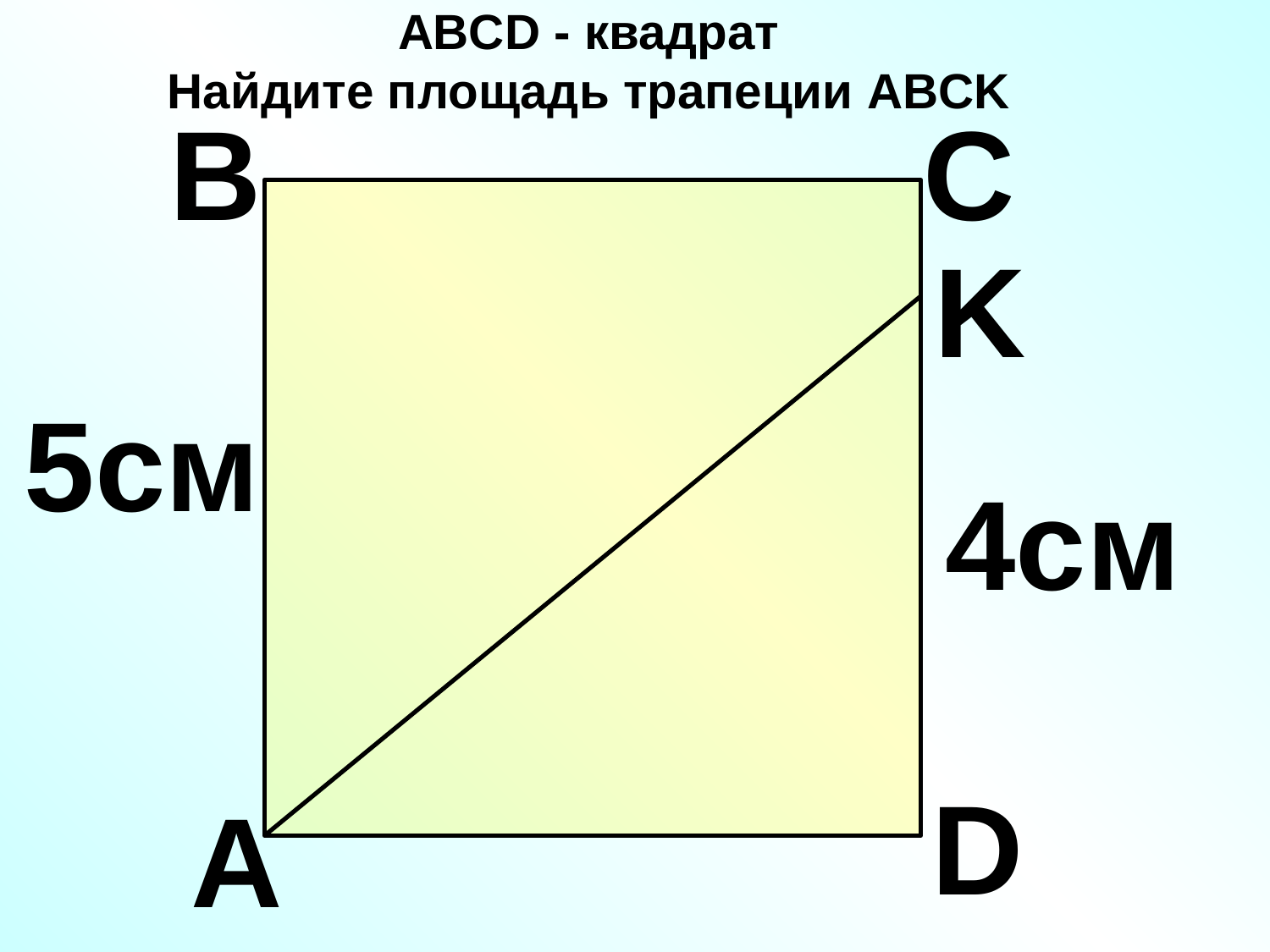

ABCD - квадрат
Найдите площадь трапеции ABCK
B
C

K
5см
4см
D
A